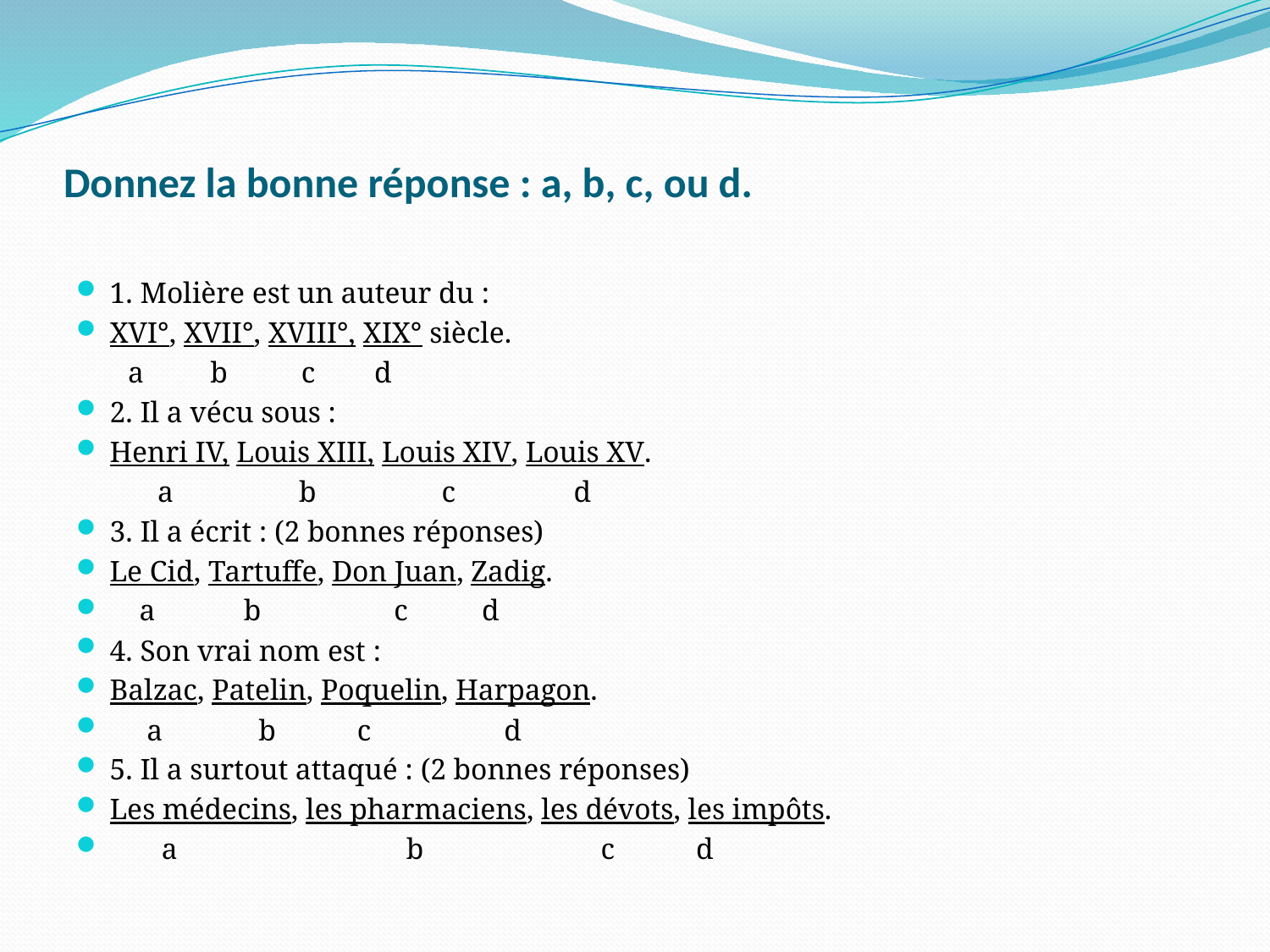

# Donnez la bonne réponse : a, b, c, ou d.
1. Molière est un auteur du :
XVI°, XVII°, XVIII°, XIX° siècle.
       a         b          c        d
2. Il a vécu sous :
Henri IV, Louis XIII, Louis XIV, Louis XV.
           a                 b                 c                d
3. Il a écrit : (2 bonnes réponses)
Le Cid, Tartuffe, Don Juan, Zadig.
    a            b                  c          d
4. Son vrai nom est :
Balzac, Patelin, Poquelin, Harpagon.
     a             b           c                  d
5. Il a surtout attaqué : (2 bonnes réponses)
Les médecins, les pharmaciens, les dévots, les impôts.
       a                               b                        c           d